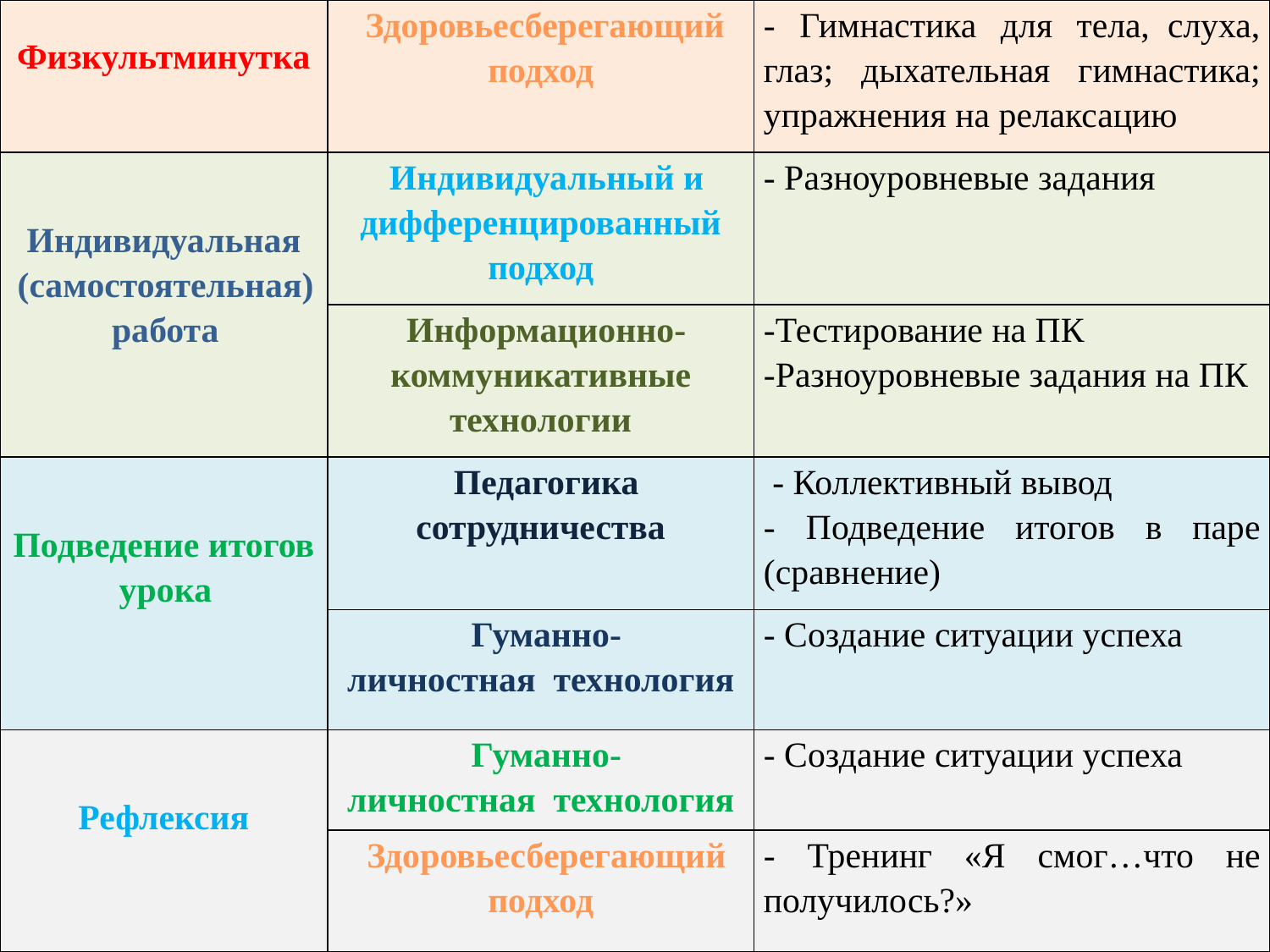

| Физкультминутка | Здоровьесберегающий подход | - Гимнастика для тела,  слуха, глаз; дыхательная гимнастика; упражнения на релаксацию |
| --- | --- | --- |
| Индивидуальная (самостоятельная) работа | Индивидуальный и дифференцированный подход | - Разноуровневые задания |
|  | Информационно-коммуникативные технологии | -Тестирование на ПК -Разноуровневые задания на ПК |
| Подведение итогов урока | Педагогика сотрудничества | - Коллективный вывод - Подведение итогов в паре (сравнение) |
|  | Гуманно-личностная  технология | - Создание ситуации успеха |
| Рефлексия | Гуманно-личностная  технология | - Создание ситуации успеха |
|  | Здоровьесберегающий подход | - Тренинг «Я смог…что не получилось?» |